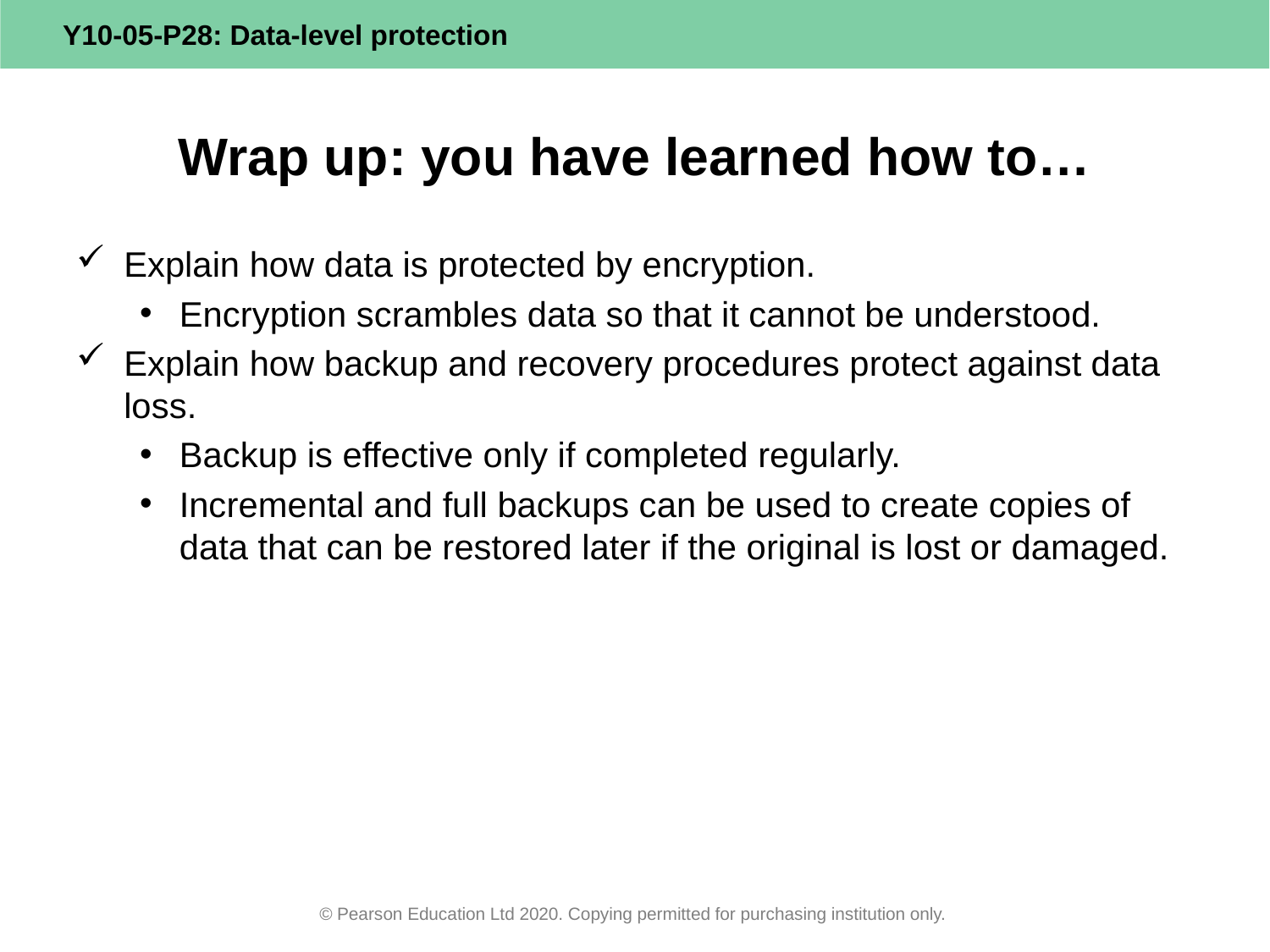

# Wrap up: you have learned how to…
Explain how data is protected by encryption.
Encryption scrambles data so that it cannot be understood.
Explain how backup and recovery procedures protect against data loss.
Backup is effective only if completed regularly.
Incremental and full backups can be used to create copies of data that can be restored later if the original is lost or damaged.

© Pearson Education Ltd 2020. Copying permitted for purchasing institution only.